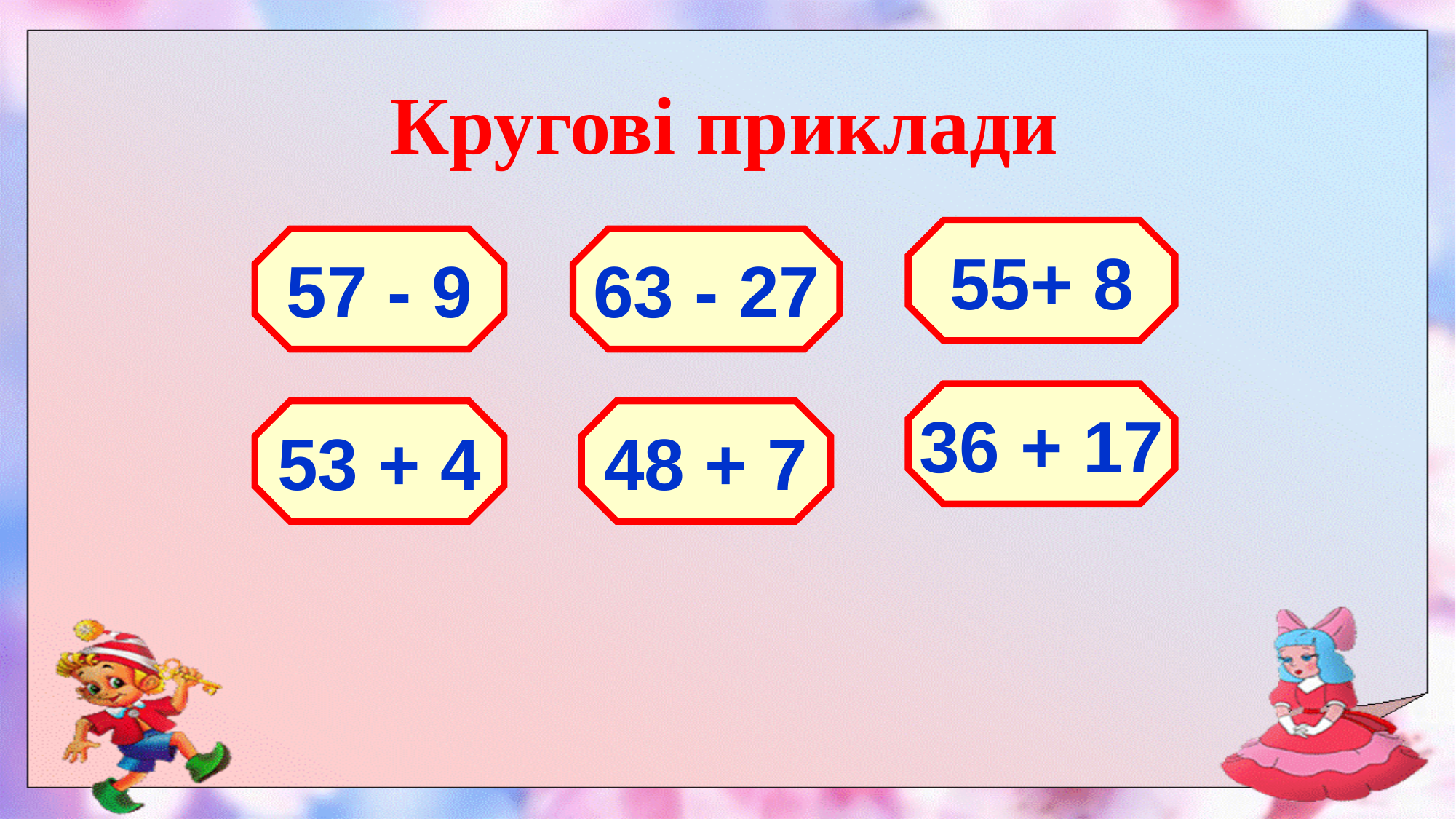

Кругові приклади
55+ 8
57 - 9
63 - 27
36 + 17
53 + 4
48 + 7